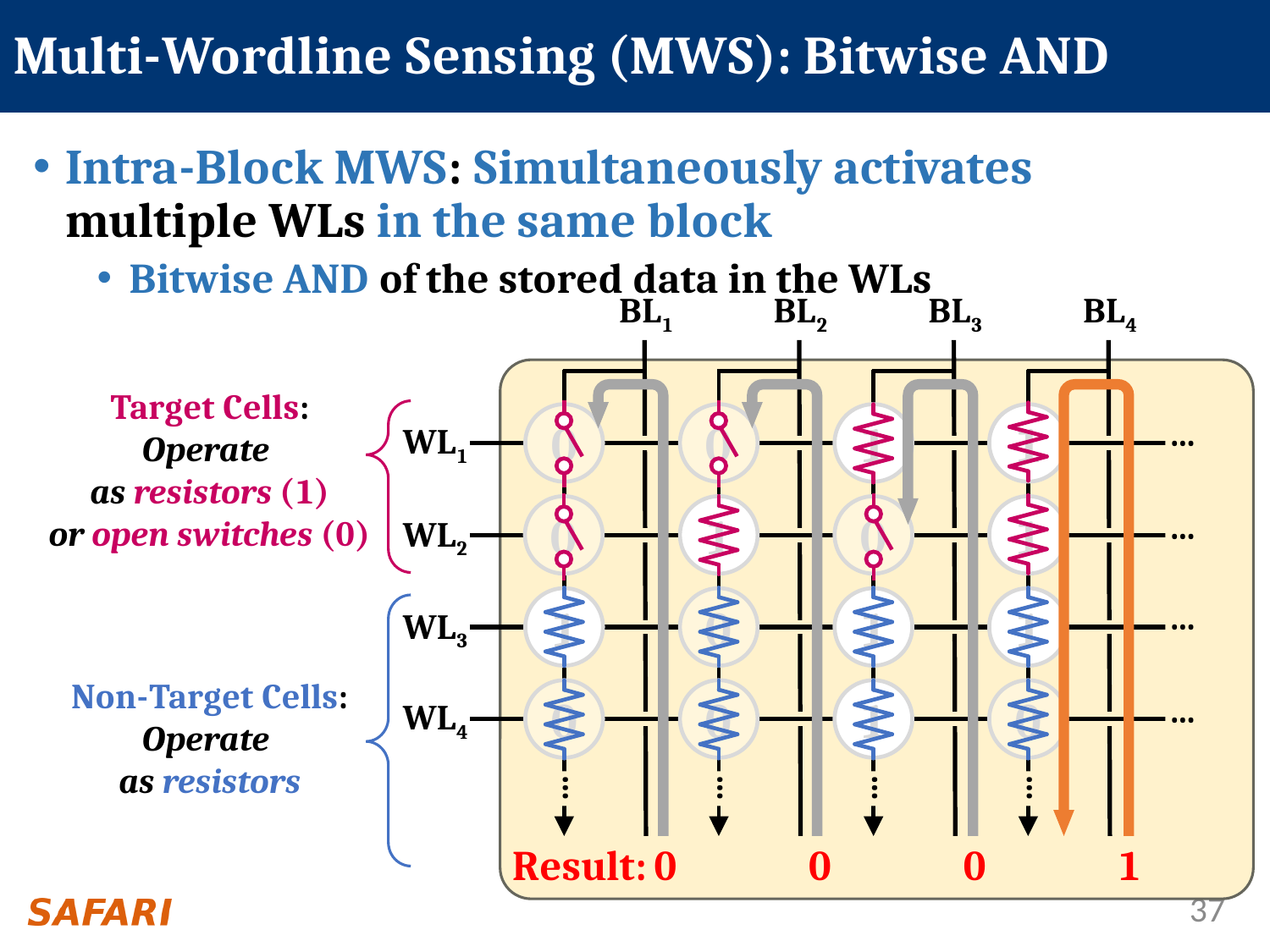

# Multi-Wordline Sensing (MWS): Bitwise AND
Intra-Block MWS: Simultaneously activates multiple WLs in the same block
Bitwise AND of the stored data in the WLs
BL1
BL2
BL3
BL4

Target Cells:
Operate
as resistors (1)
or open switches (0)

0
0
1
1
…
WL1

0
1
0
1
…
WL2

1
0
1
1

…
WL3
Non-Target Cells:
Operate
as resistors
0
0
1
0
…
WL4
…
…
…
…
Result:
0
0
0
1